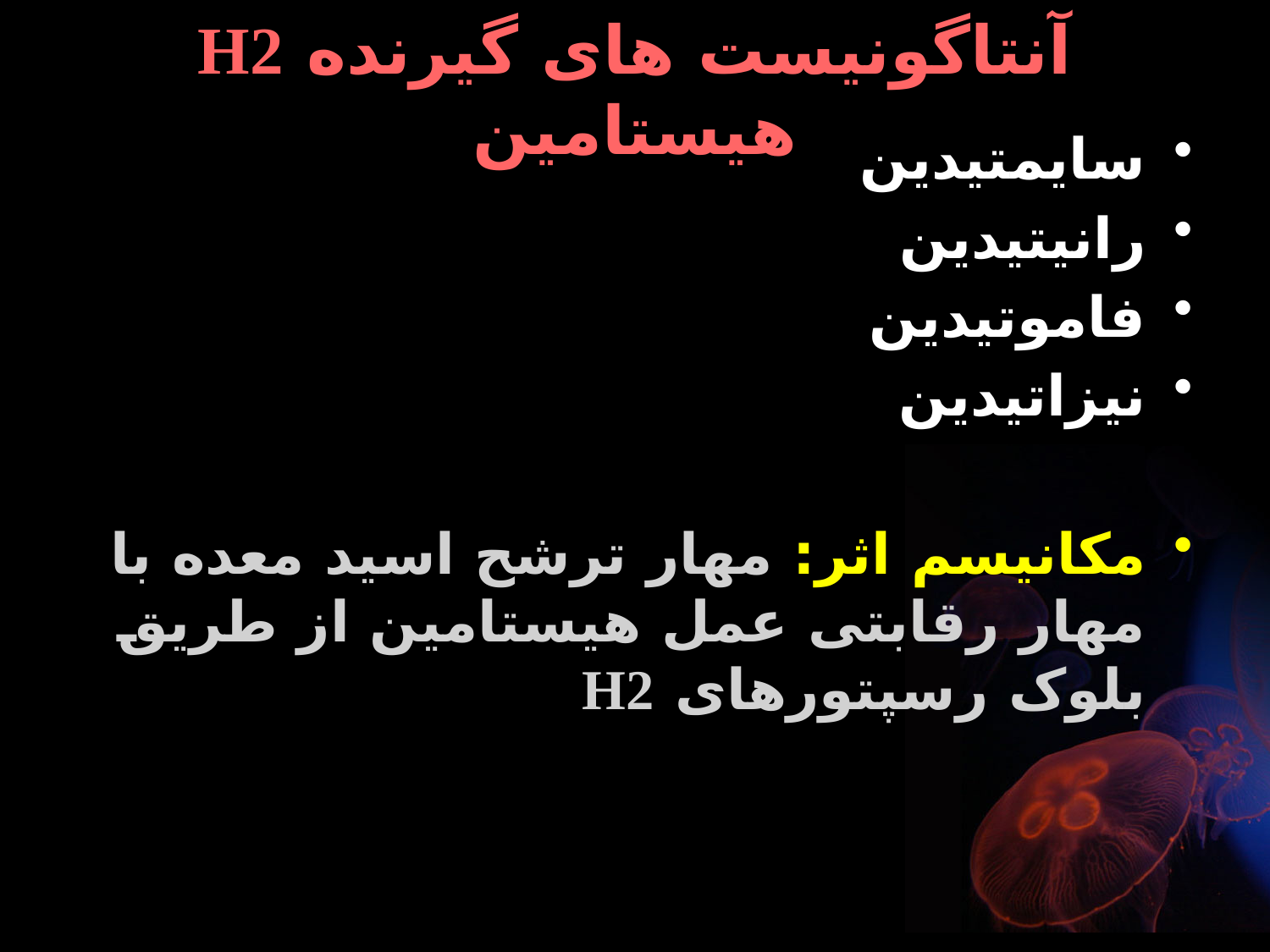

# آنتاگونیست های گیرنده H2 هیستامین
سایمتیدین
رانیتیدین
فاموتیدین
نیزاتیدین

مکانیسم اثر: مهار ترشح اسید معده با مهار رقابتی عمل هیستامین از طریق بلوک رسپتورهای H2